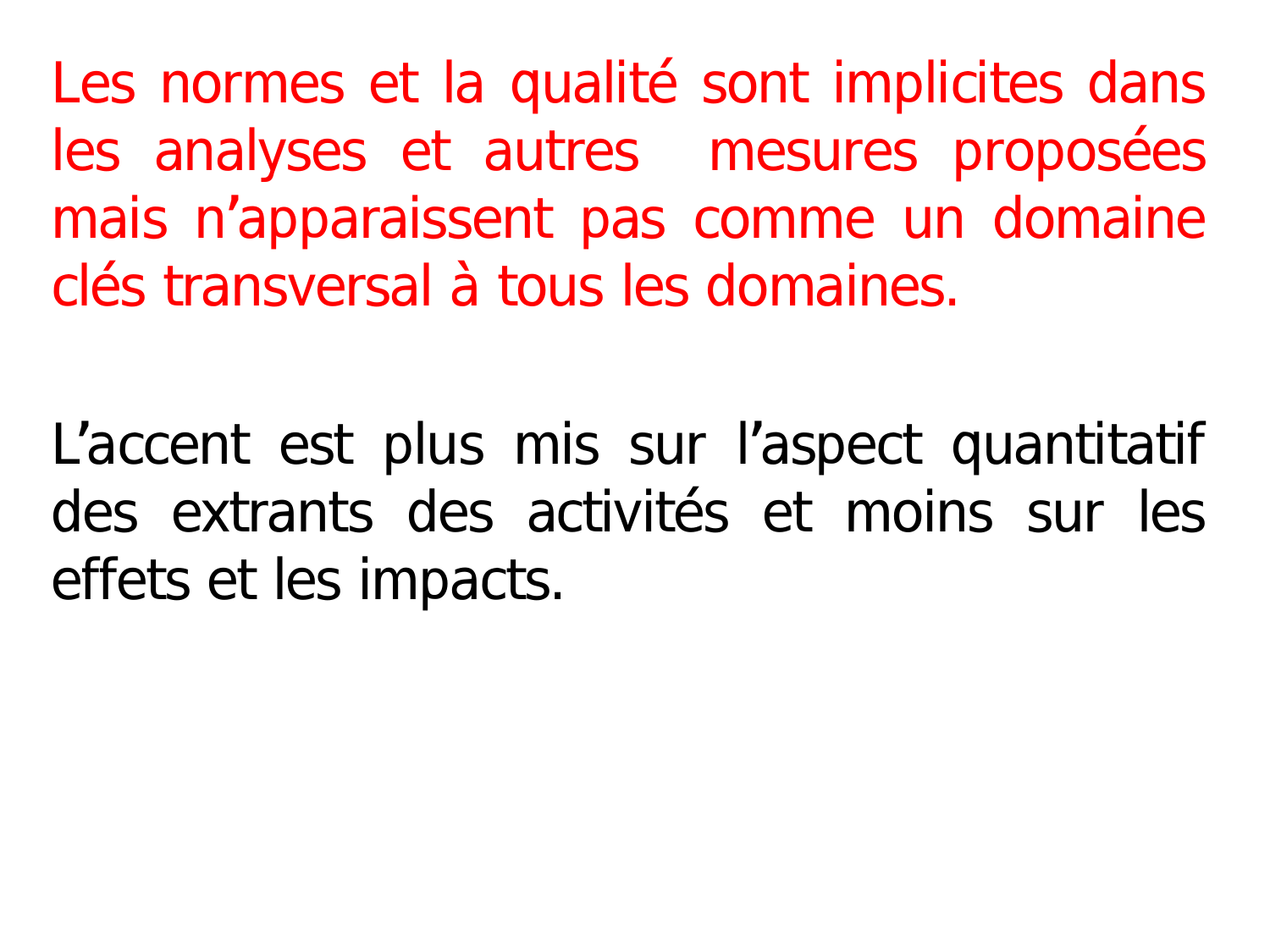

Les normes et la qualité sont implicites dans les analyses et autres  mesures proposées mais n’apparaissent pas comme un domaine clés transversal à tous les domaines.

L’accent est plus mis sur l’aspect quantitatif des extrants des activités et moins sur les effets et les impacts.